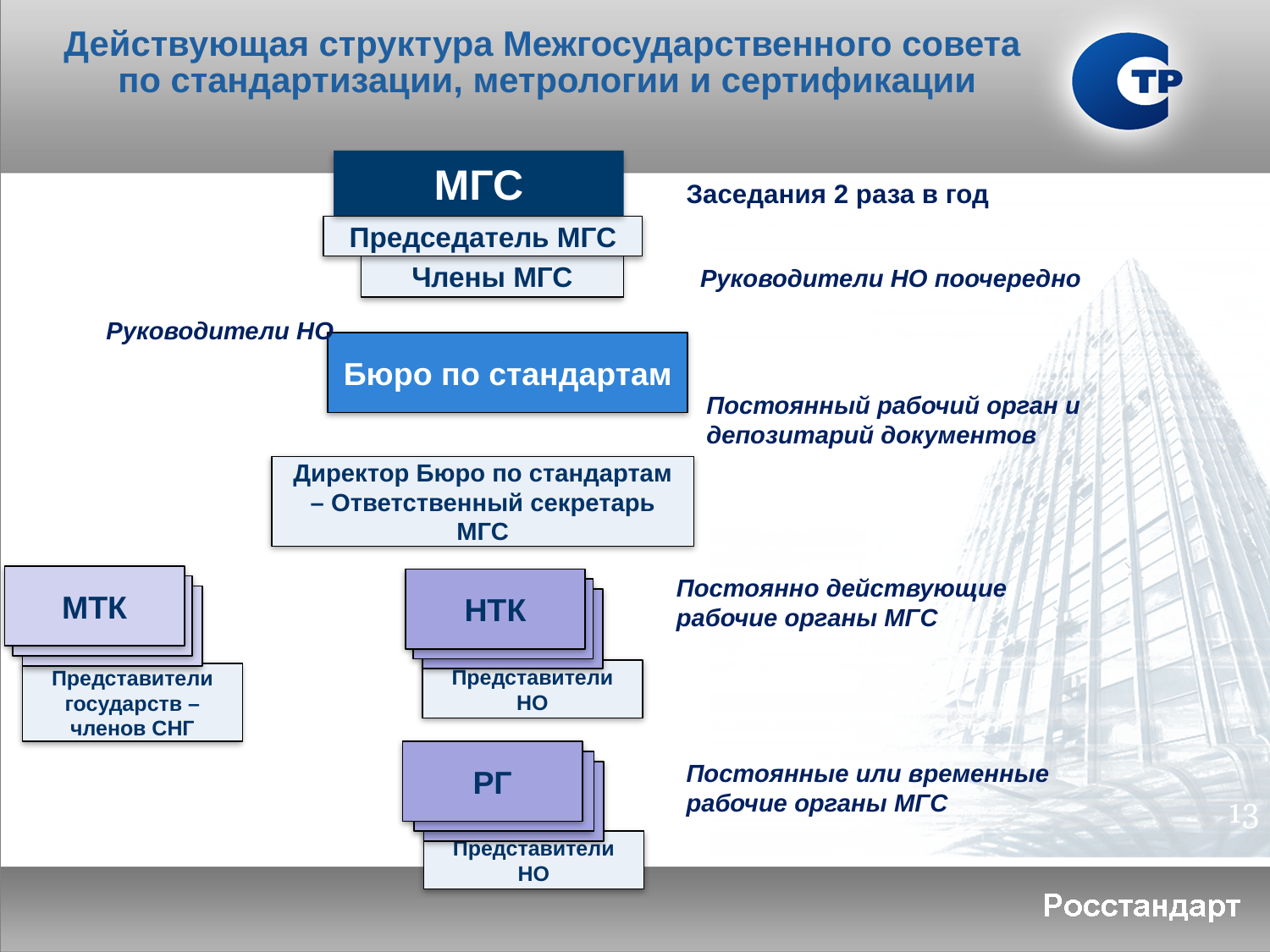

Действующая структура Межгосударственного совета
по стандартизации, метрологии и сертификации
МГС
Заседания 2 раза в год
Председатель МГС
Члены МГС
Руководители НО поочередно
Руководители НО
Бюро по стандартам
Постоянный рабочий орган и
депозитарий документов
Директор Бюро по стандартам – Ответственный секретарь МГС
МТК
Постоянно действующие
рабочие органы МГС
НТК

Представители НО
Представители государств – членов СНГ
РГ

Постоянные или временные
рабочие органы МГС

13
Представители НО